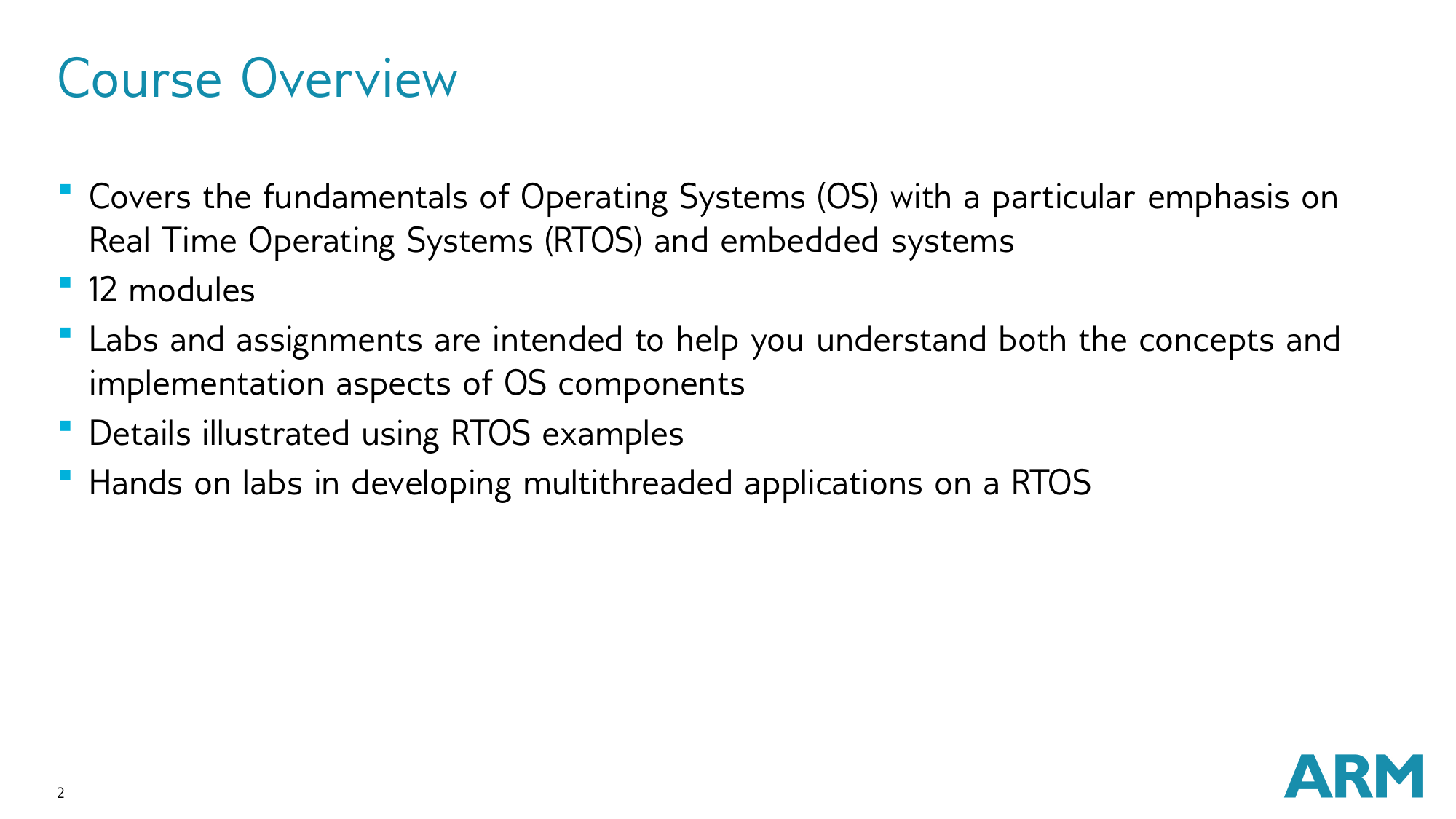

# Course Overview
Covers the fundamentals of Operating Systems (OS) with a particular emphasis on Real Time Operating Systems (RTOS) and embedded systems
12 modules
Labs and assignments are intended to help you understand both the concepts and implementation aspects of OS components
Details illustrated using RTOS examples
Hands on labs in developing multithreaded applications on a RTOS